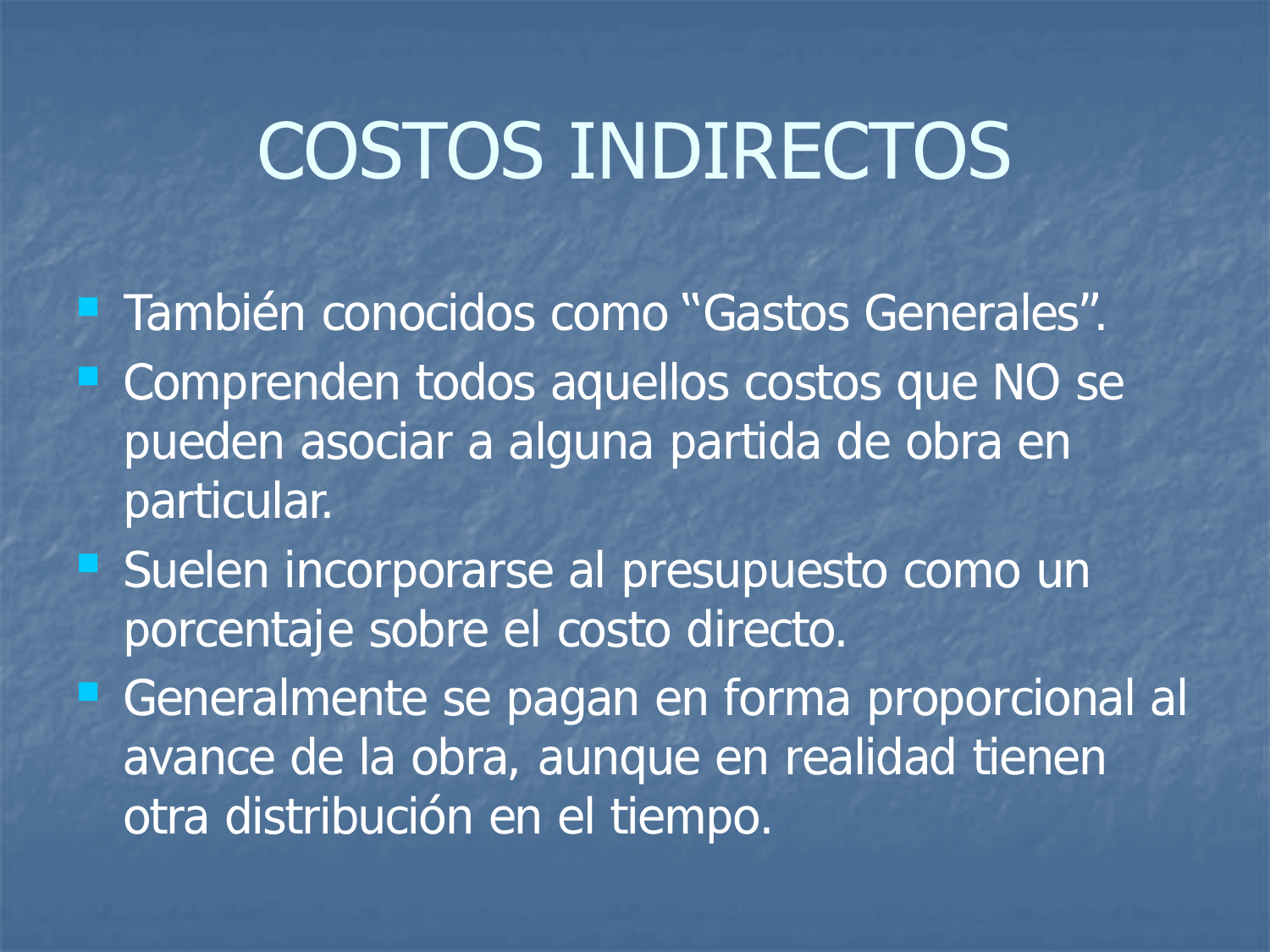

# COSTOS INDIRECTOS
También conocidos como “Gastos Generales”.
Comprenden todos aquellos costos que NO se pueden asociar a alguna partida de obra en particular.
Suelen incorporarse al presupuesto como un porcentaje sobre el costo directo.
Generalmente se pagan en forma proporcional al avance de la obra, aunque en realidad tienen otra distribución en el tiempo.